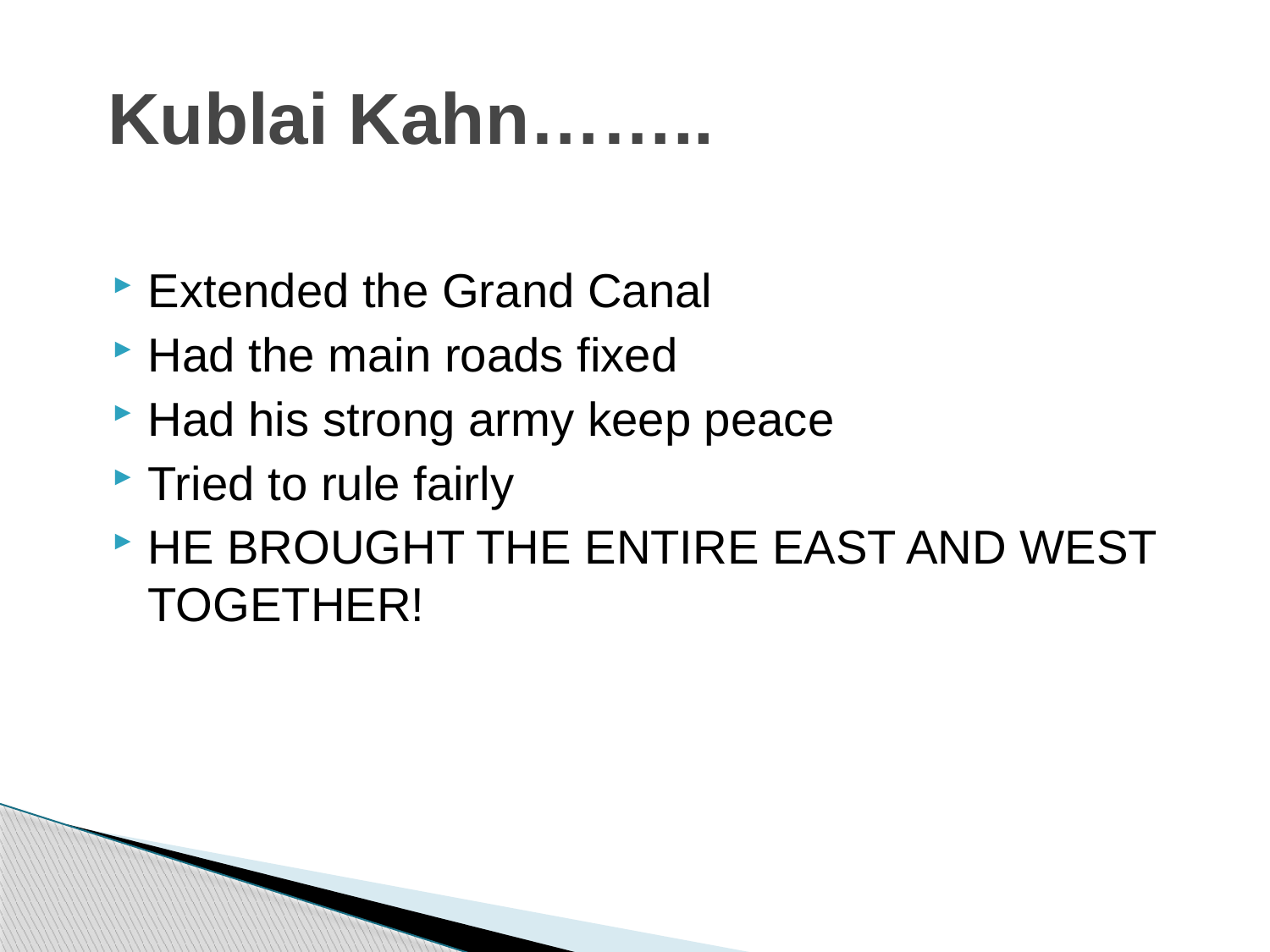

# Kublai Kahn……..
Extended the Grand Canal
Had the main roads fixed
Had his strong army keep peace
Tried to rule fairly
HE BROUGHT THE ENTIRE EAST AND WEST TOGETHER!